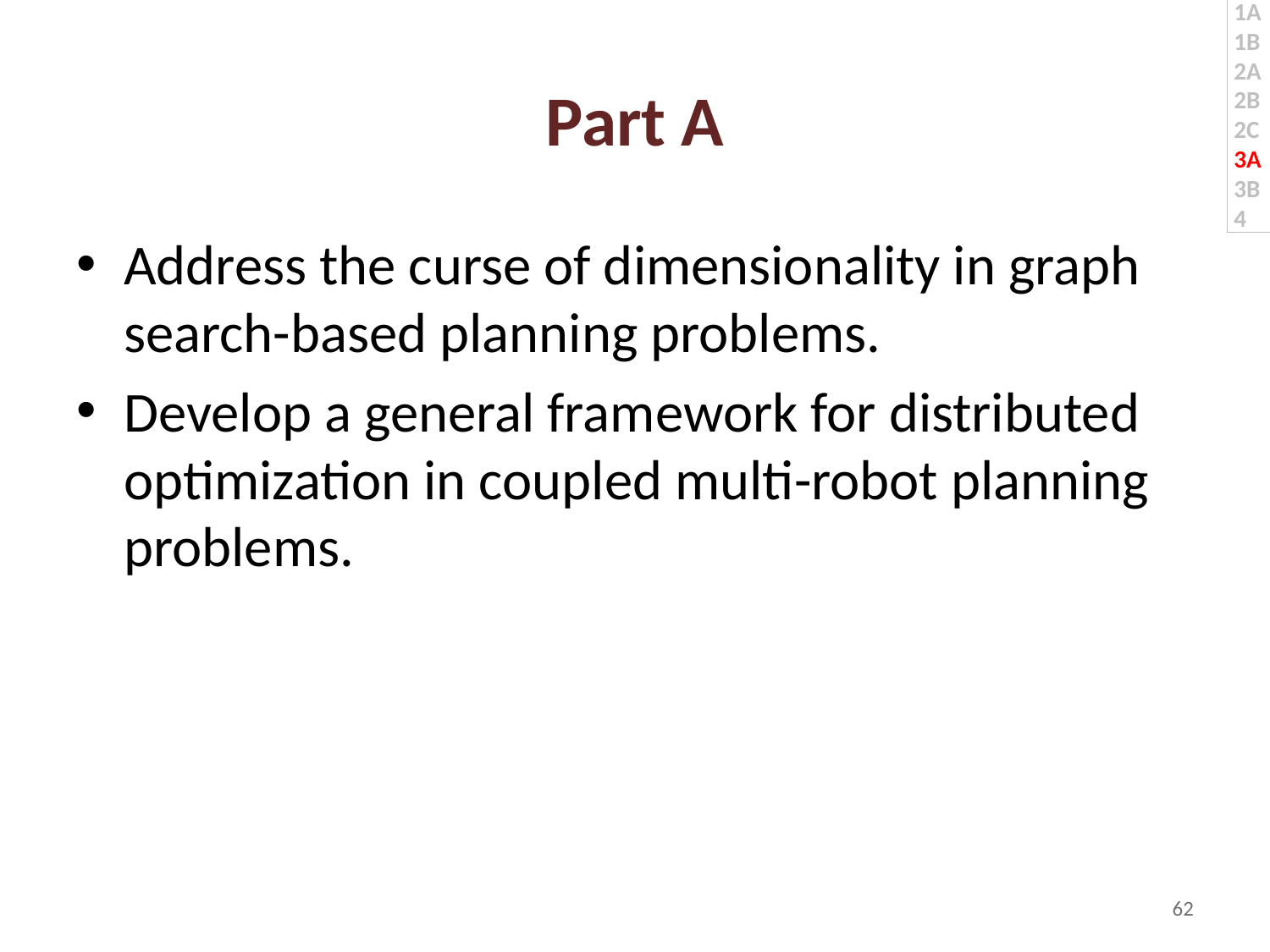

1A
1B
2A
2B
2C 3A
3B
4
# Part A
Address the curse of dimensionality in graph search-based planning problems.
Develop a general framework for distributed optimization in coupled multi-robot planning problems.
62